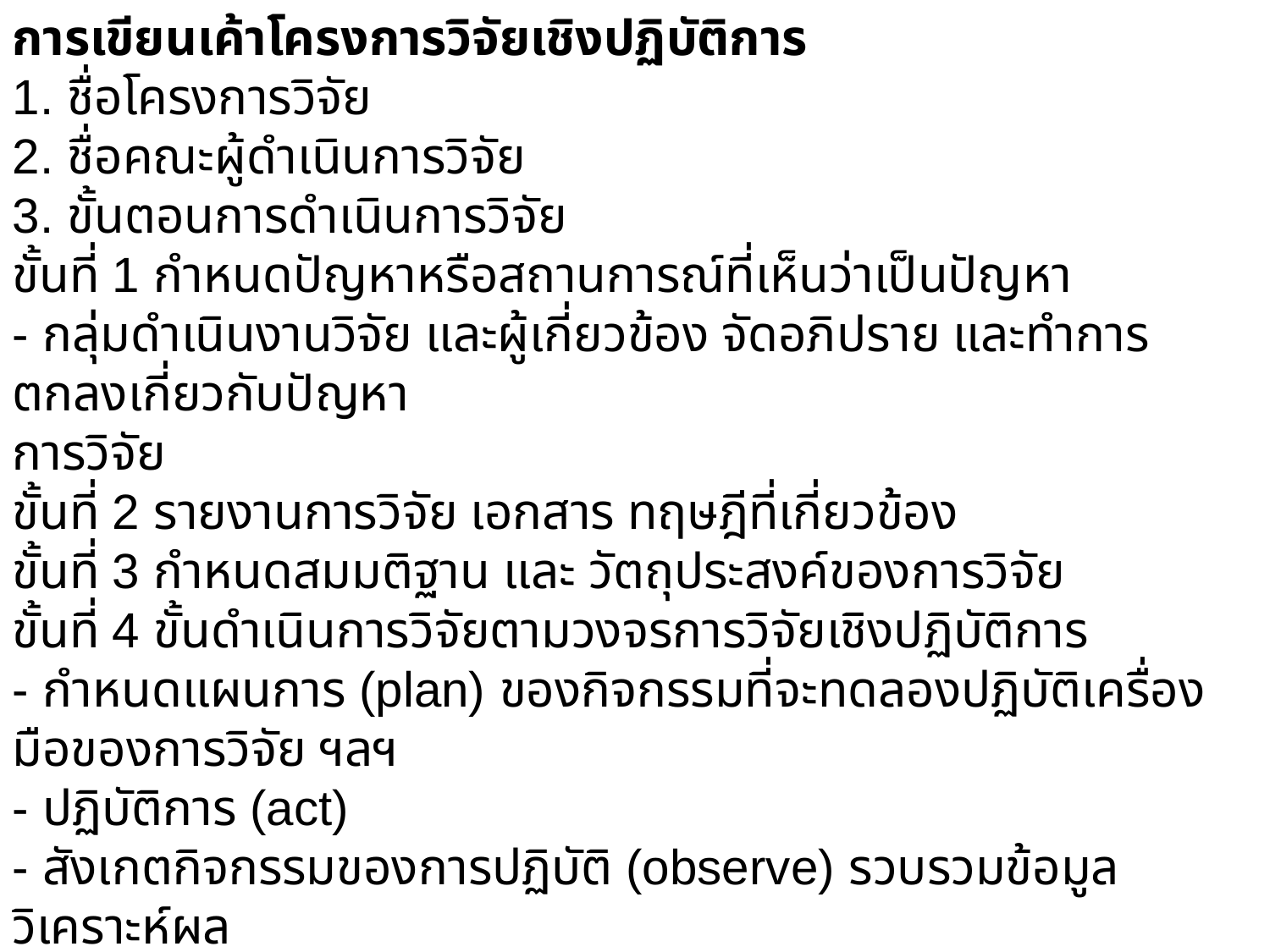

การเขียนเค้าโครงการวิจัยเชิงปฏิบัติการ
1. ชื่อโครงการวิจัย
2. ชื่อคณะผู้ดำเนินการวิจัย
3. ขั้นตอนการดำเนินการวิจัย
ขั้นที่ 1 กำหนดปัญหาหรือสถานการณ์ที่เห็นว่าเป็นปัญหา
- กลุ่มดำเนินงานวิจัย และผู้เกี่ยวข้อง จัดอภิปราย และทำการตกลงเกี่ยวกับปัญหา
การวิจัย
ขั้นที่ 2 รายงานการวิจัย เอกสาร ทฤษฎีที่เกี่ยวข้อง
ขั้นที่ 3 กำหนดสมมติฐาน และ วัตถุประสงค์ของการวิจัย
ขั้นที่ 4 ขั้นดำเนินการวิจัยตามวงจรการวิจัยเชิงปฏิบัติการ
- กำหนดแผนการ (plan) ของกิจกรรมที่จะทดลองปฏิบัติเครื่องมือของการวิจัย ฯลฯ
- ปฏิบัติการ (act)
- สังเกตกิจกรรมของการปฏิบัติ (observe) รวบรวมข้อมูล วิเคราะห์ผล
- สะท้อนผลการปฏิบัติการ (reflect) AAR
- ปรับแผนการและปฏิบัติซ้ำในวงจรการวิจัยเชิงปฏิบัติตามแผนที่ปรับขึ้นใหม่
ขั้นที่ 5 วิเคราะห์ข้อมูลและการแปลความหมายข้อมูล